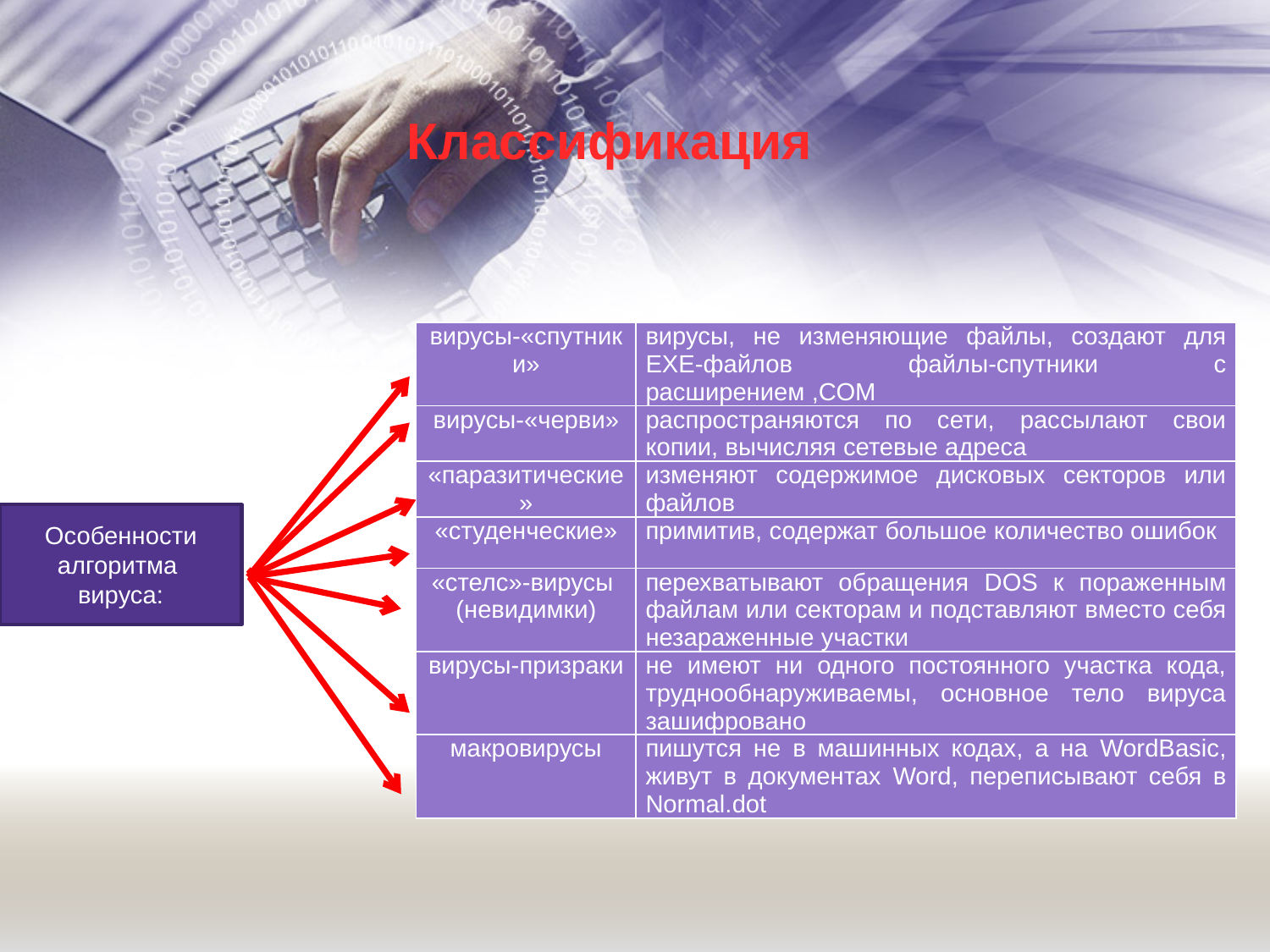

# Классификация
| вирусы-«спутники» | вирусы, не изменяющие файлы, создают для ЕХЕ-файлов файлы-спутники с расширением ,СОМ |
| --- | --- |
| вирусы-«черви» | распространяются по сети, рассылают свои копии, вычисляя сетевые адреса |
| «паразитические» | изменяют содержимое дисковых секторов или файлов |
| «студенческие» | примитив, содержат большое количество ошибок |
| «стелс»-вирусы (невидимки) | перехватывают обращения DOS к пораженным файлам или секторам и подставляют вместо себя незараженные участки |
| вирусы-призраки | не имеют ни одного постоянного участка кода, труднообнаруживаемы, основное тело вируса зашифровано |
| макровирусы | пишутся не в машинных кодах, а на WordBasic, живут в документах Word, переписывают себя в Normal.dot |
Особенности алгоритма
вируса: